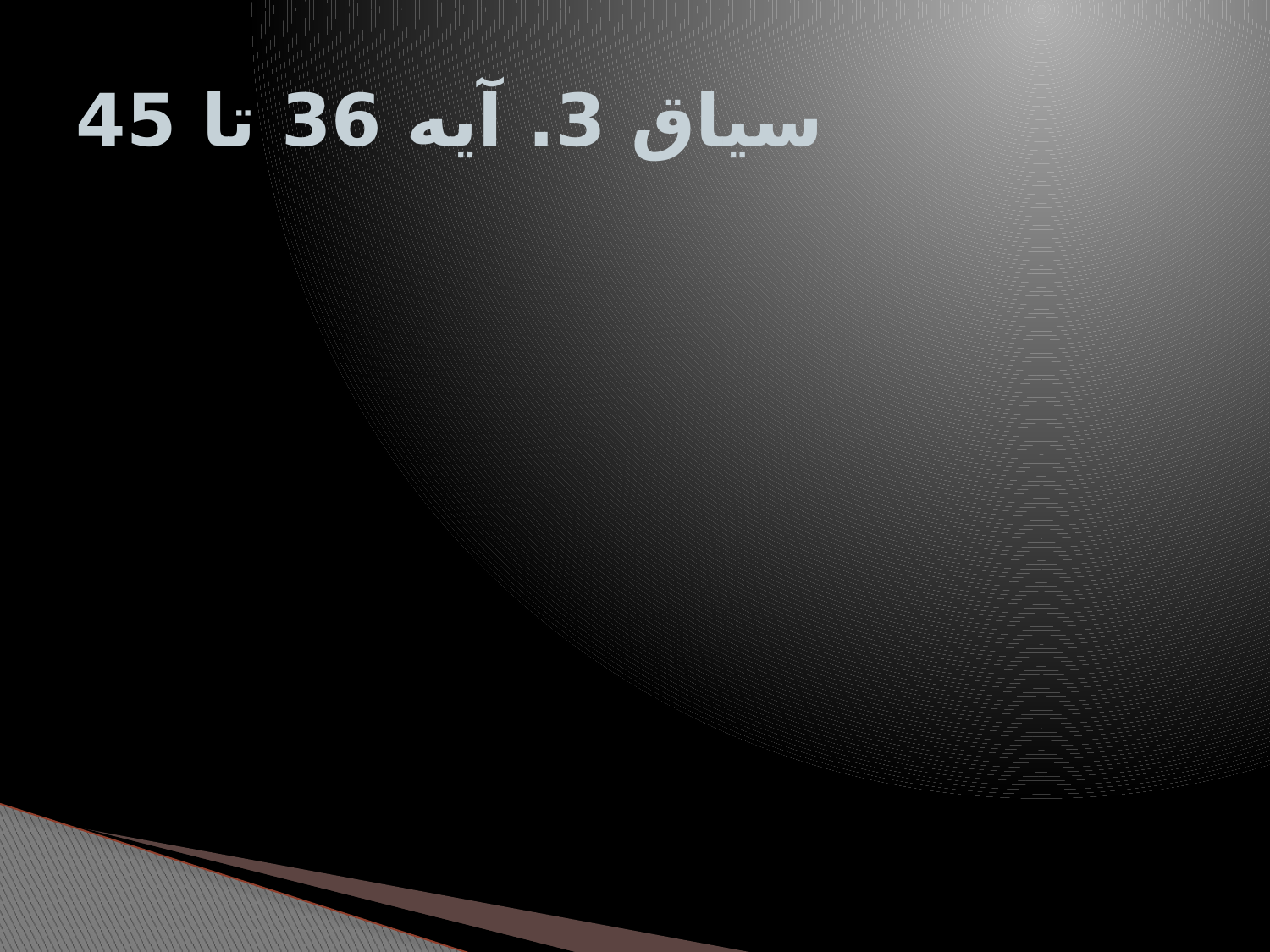

# سیاق 3. آیه 36 تا 45